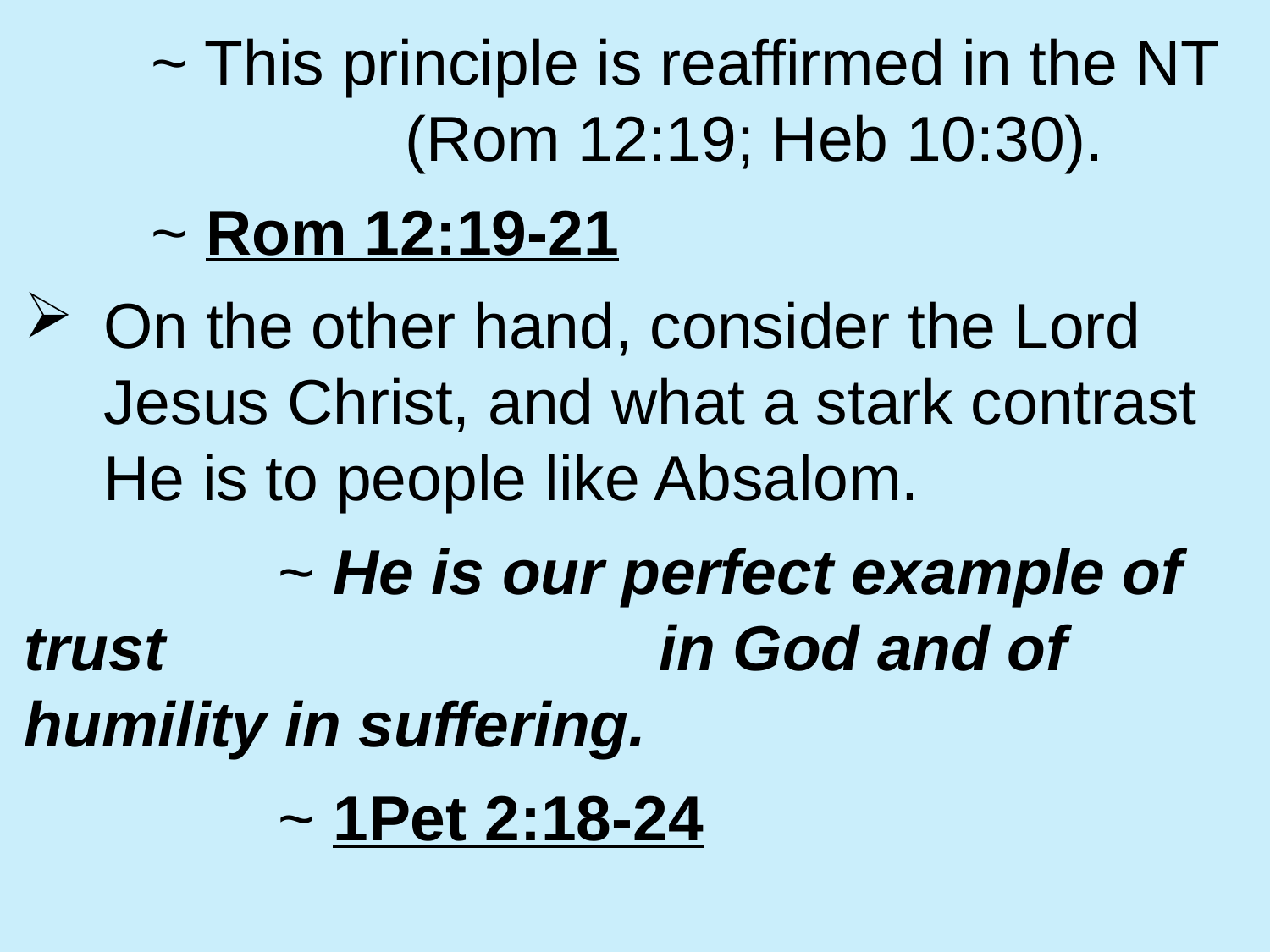

~ This principle is reaffirmed in the NT 			(Rom 12:19; Heb 10:30).
	~ Rom 12:19-21
On the other hand, consider the Lord Jesus Christ, and what a stark contrast He is to people like Absalom.
		~ He is our perfect example of trust 				in God and of humility in suffering.
		~ 1Pet 2:18-24